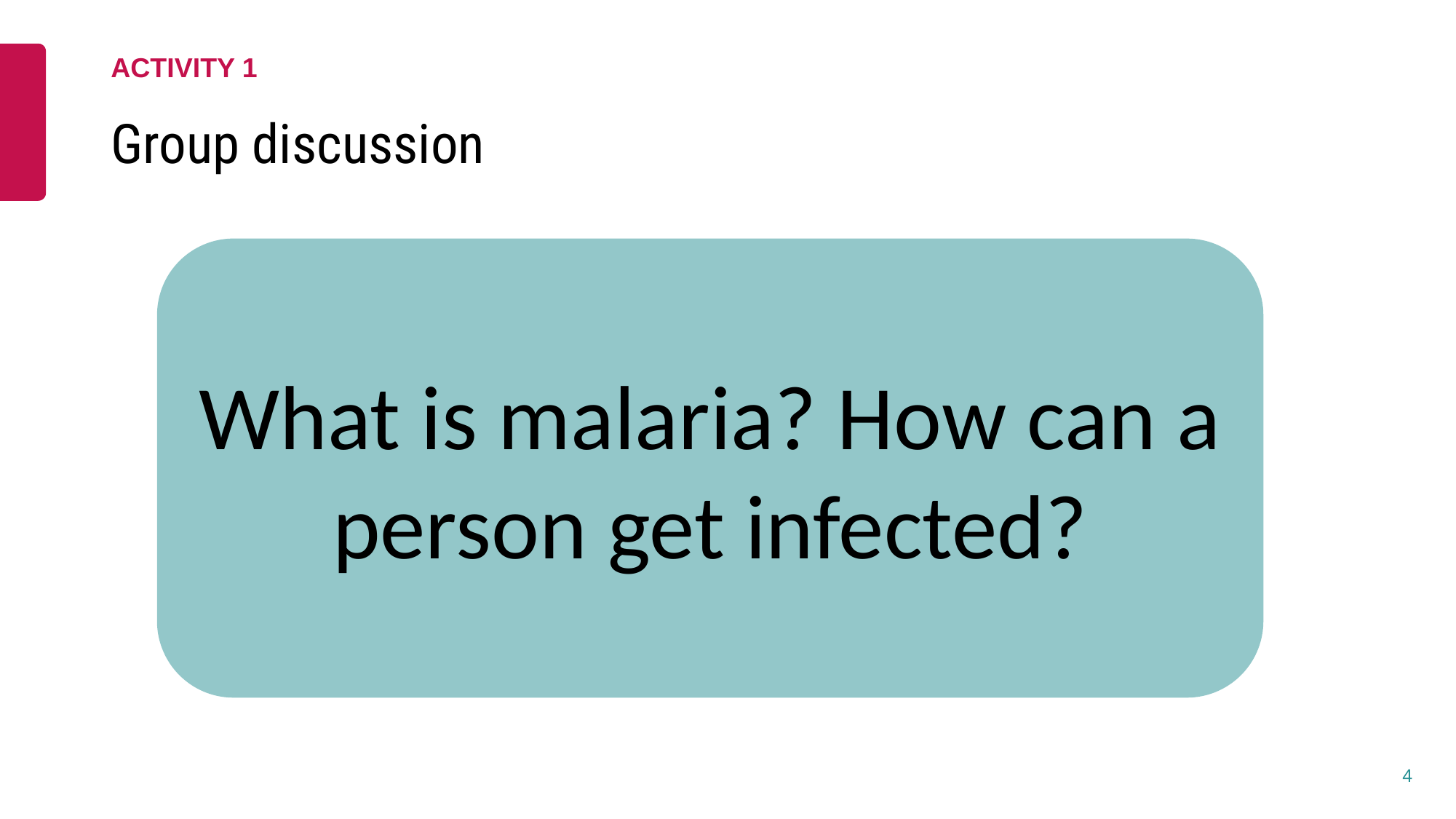

ACTIVITY 1
# Group discussion
What is malaria? How can a person get infected?
4